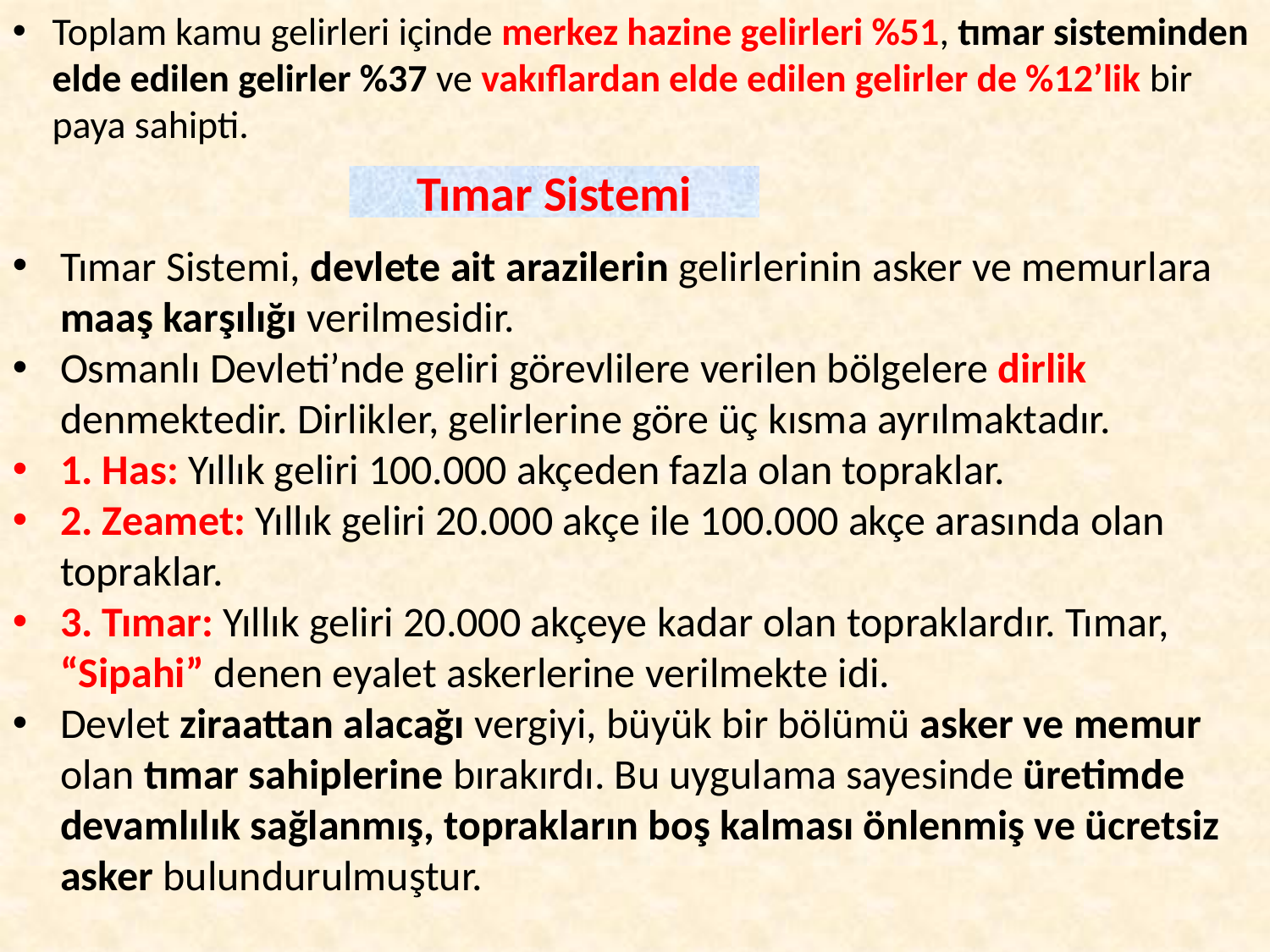

Toplam kamu gelirleri içinde merkez hazine gelirleri %51, tımar sisteminden elde edilen gelirler %37 ve vakıflardan elde edilen gelirler de %12’lik bir paya sahipti.

Tımar Sistemi, devlete ait arazilerin gelirlerinin asker ve memurlara maaş karşılığı verilmesidir.
Osmanlı Devleti’nde geliri görevlilere verilen bölgelere dirlik denmektedir. Dirlikler, gelirlerine göre üç kısma ayrılmaktadır.
1. Has: Yıllık geliri 100.000 akçeden fazla olan topraklar.
2. Zeamet: Yıllık geliri 20.000 akçe ile 100.000 akçe arasında olan topraklar.
3. Tımar: Yıllık geliri 20.000 akçeye kadar olan topraklardır. Tımar, “Sipahi” denen eyalet askerlerine verilmekte idi.
Devlet ziraattan alacağı vergiyi, büyük bir bölümü asker ve memur olan tımar sahiplerine bırakırdı. Bu uygulama sayesinde üretimde devamlılık sağlanmış, toprakların boş kalması önlenmiş ve ücretsiz asker bulundurulmuştur.

Tımar Sistemi